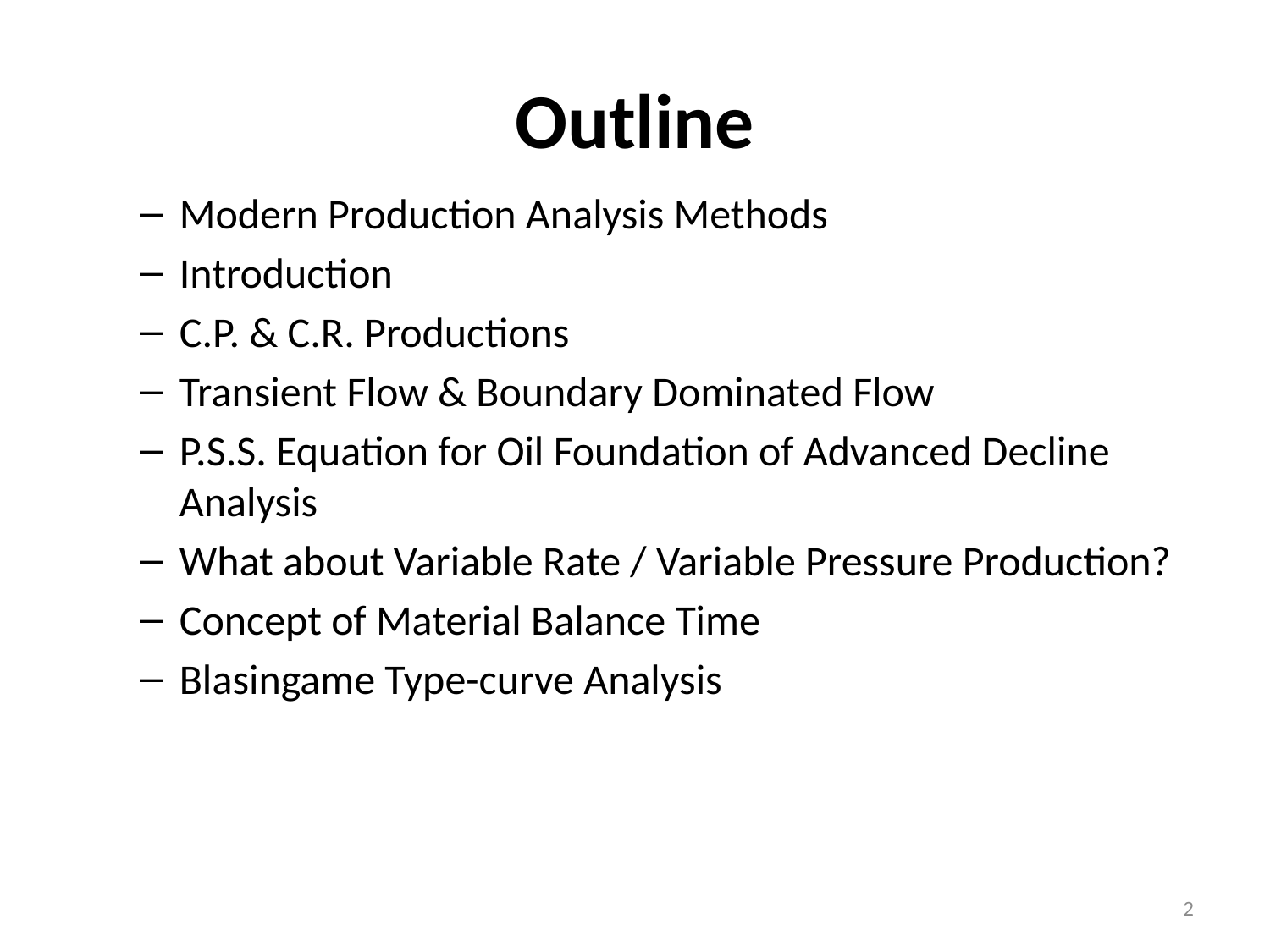

# Outline
Modern Production Analysis Methods
Introduction
C.P. & C.R. Productions
Transient Flow & Boundary Dominated Flow
P.S.S. Equation for Oil Foundation of Advanced Decline Analysis
What about Variable Rate / Variable Pressure Production?
Concept of Material Balance Time
Blasingame Type-curve Analysis

2